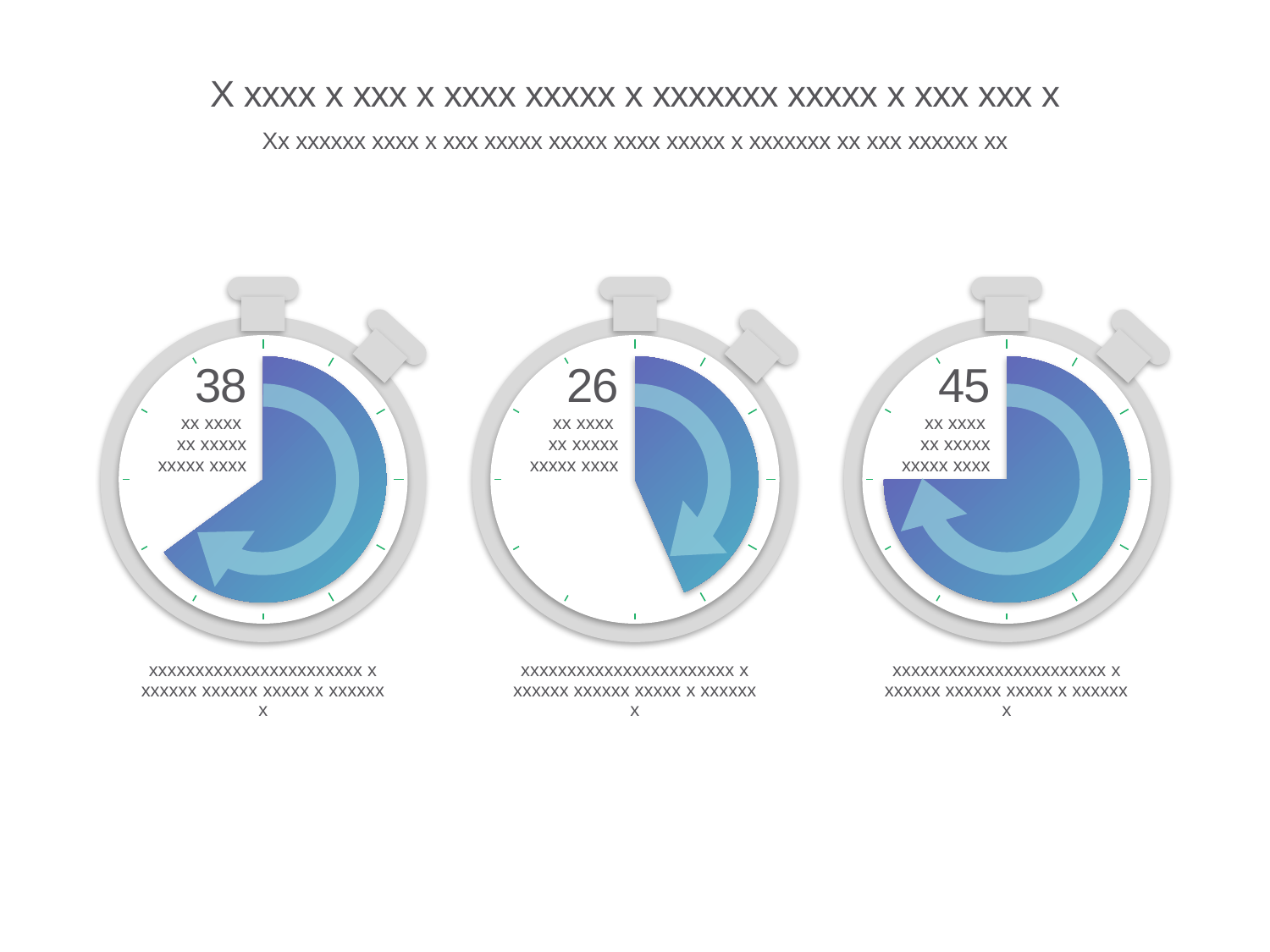

# X xxxx x xxx x xxxx xxxxx x xxxxxxx xxxxx x xxx xxx x
Xx xxxxxx xxxx x xxx xxxxx xxxxx xxxx xxxxx x xxxxxxx xx xxx xxxxxx xx

38
xx xxxx
xx xxxxx xxxxx xxxx
26
xx xxxx
xx xxxxx xxxxx xxxx
45
xx xxxx
xx xxxxx xxxxx xxxx

xxxxxxxxxxxxxxxxxxxxxxx x xxxxxx xxxxxx xxxxx x xxxxxx x
xxxxxxxxxxxxxxxxxxxxxxx x xxxxxx xxxxxx xxxxx x xxxxxx x
xxxxxxxxxxxxxxxxxxxxxxx x xxxxxx xxxxxx xxxxx x xxxxxx x